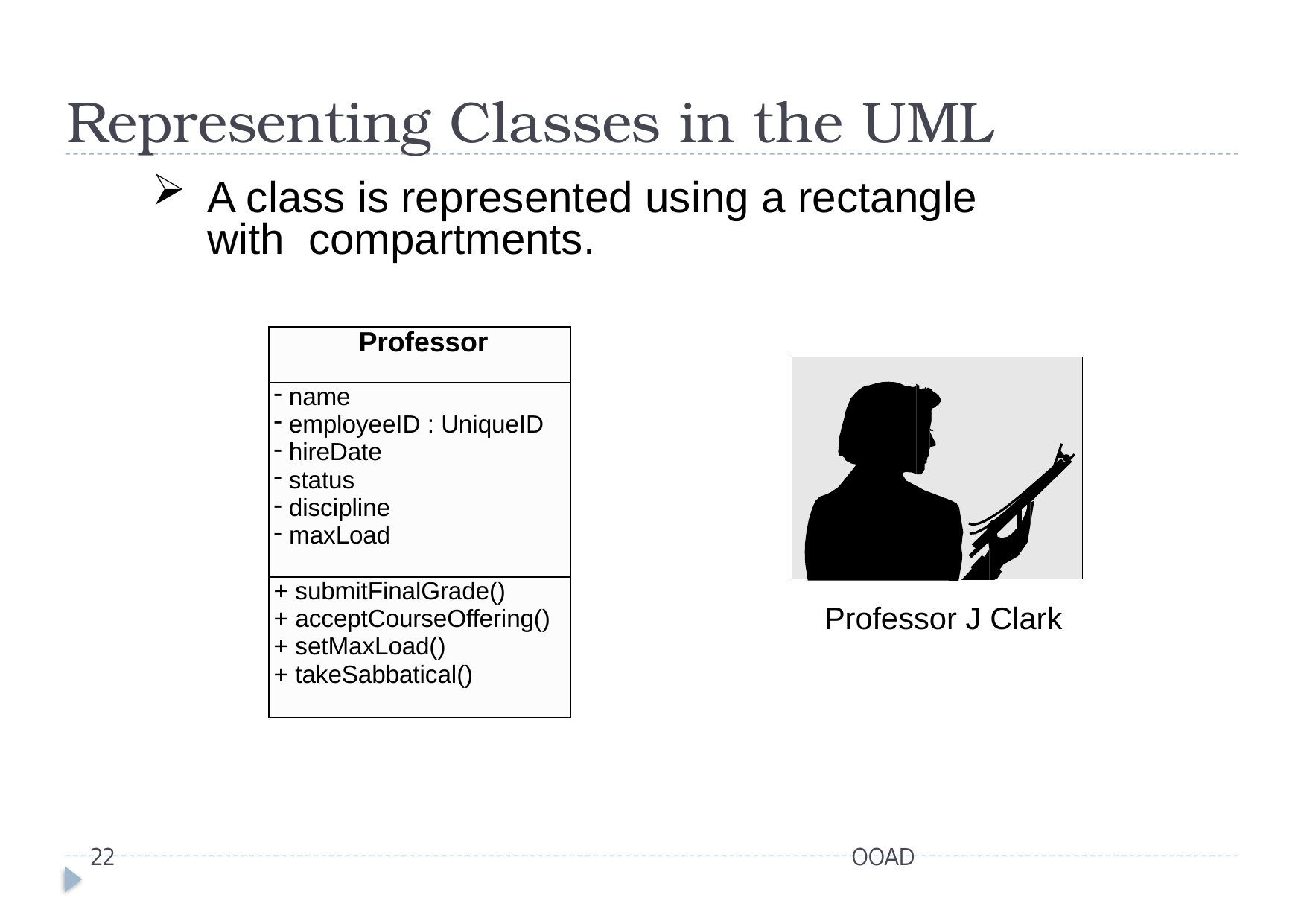

# Representing Classes in the UML
A class is represented using a rectangle with  compartments.
| Professor |
| --- |
| name employeeID : UniqueID hireDate status discipline maxLoad |
| + submitFinalGrade() + acceptCourseOffering() + setMaxLoad() + takeSabbatical() |

Professor J Clark
22
OOAD